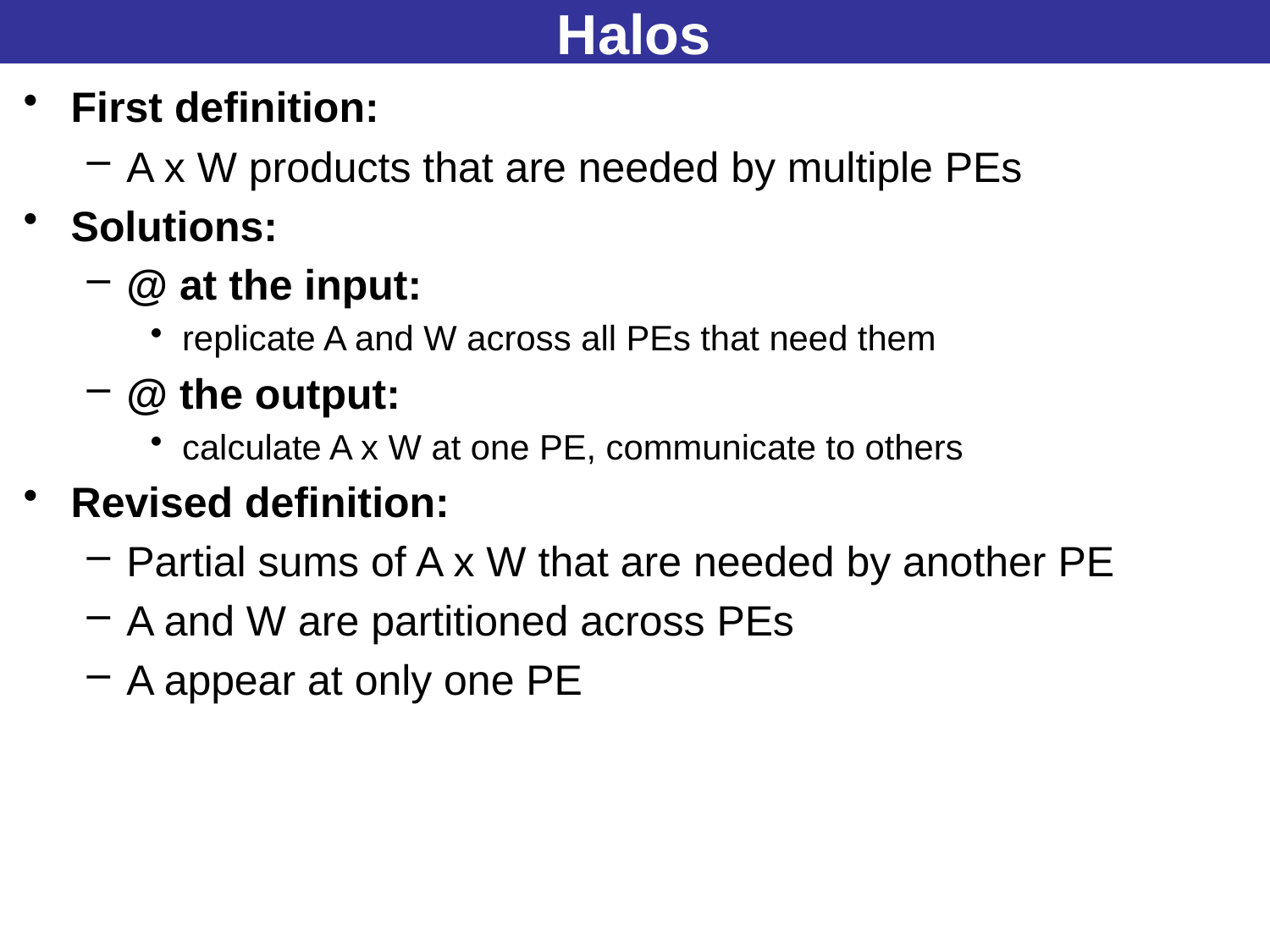

# Halos
First definition:
A x W products that are needed by multiple PEs
Solutions:
@ at the input:
replicate A and W across all PEs that need them
@ the output:
calculate A x W at one PE, communicate to others
Revised definition:
Partial sums of A x W that are needed by another PE
A and W are partitioned across PEs
A appear at only one PE